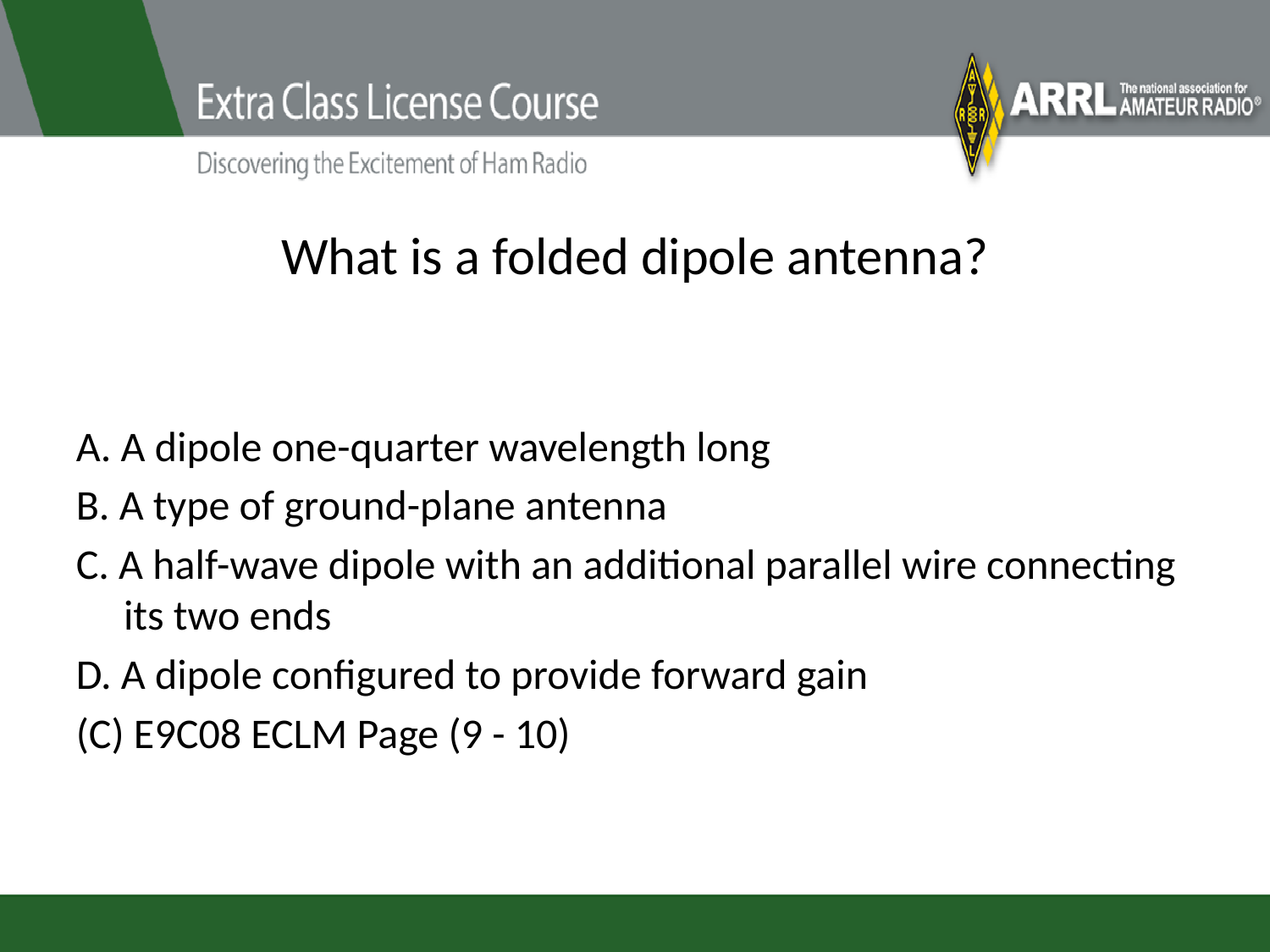

# What is a folded dipole antenna?
A. A dipole one-quarter wavelength long
B. A type of ground-plane antenna
C. A half-wave dipole with an additional parallel wire connecting its two ends
D. A dipole configured to provide forward gain
(C) E9C08 ECLM Page (9 - 10)